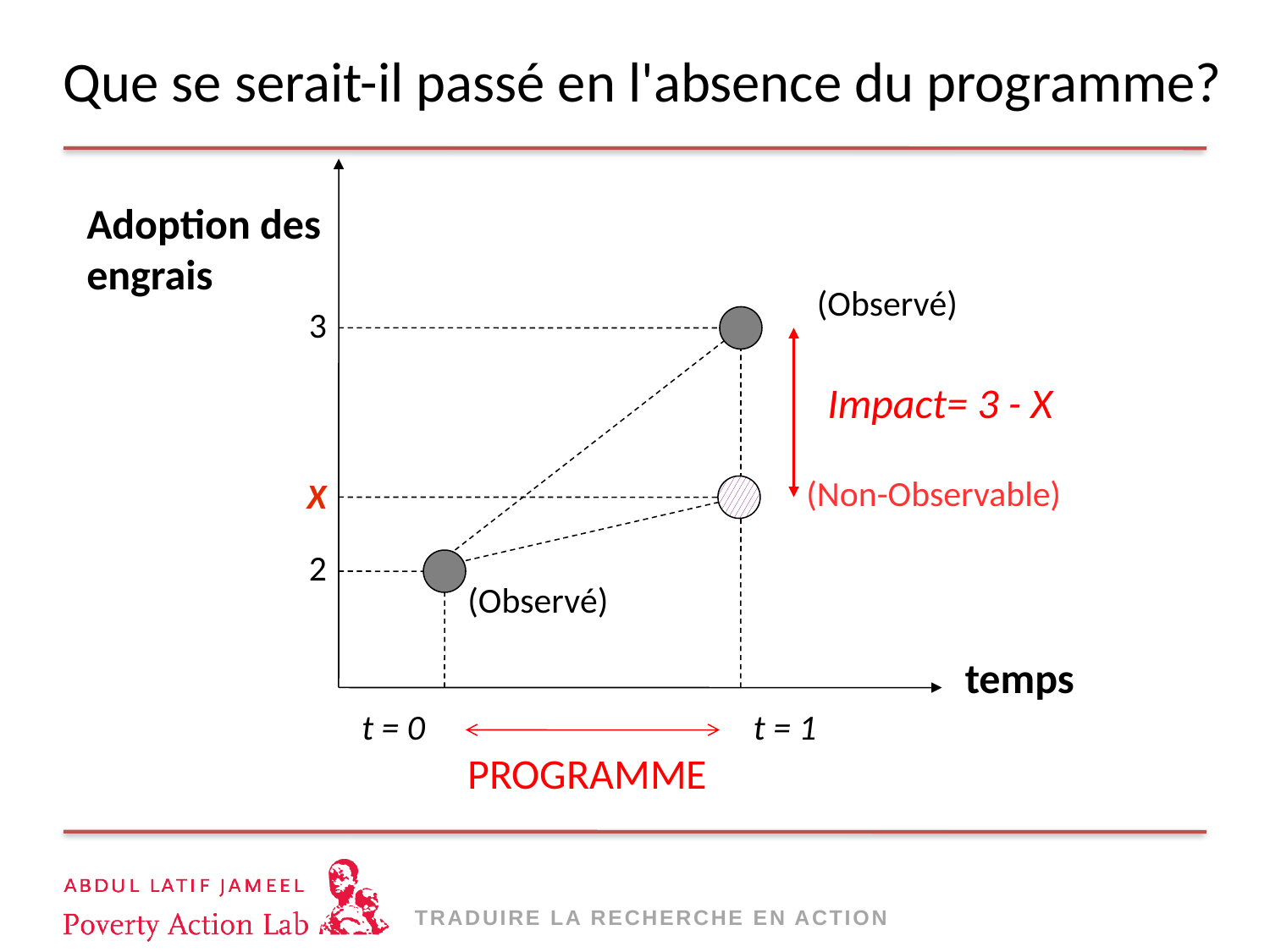

# Que se serait-il passé en l'absence du programme?

Adoption des engrais
(Observé)
3

Impact= 3 - X
(Non-Observable)
X

2

(Observé)

temps

t = 0
t = 1

PROGRAMME